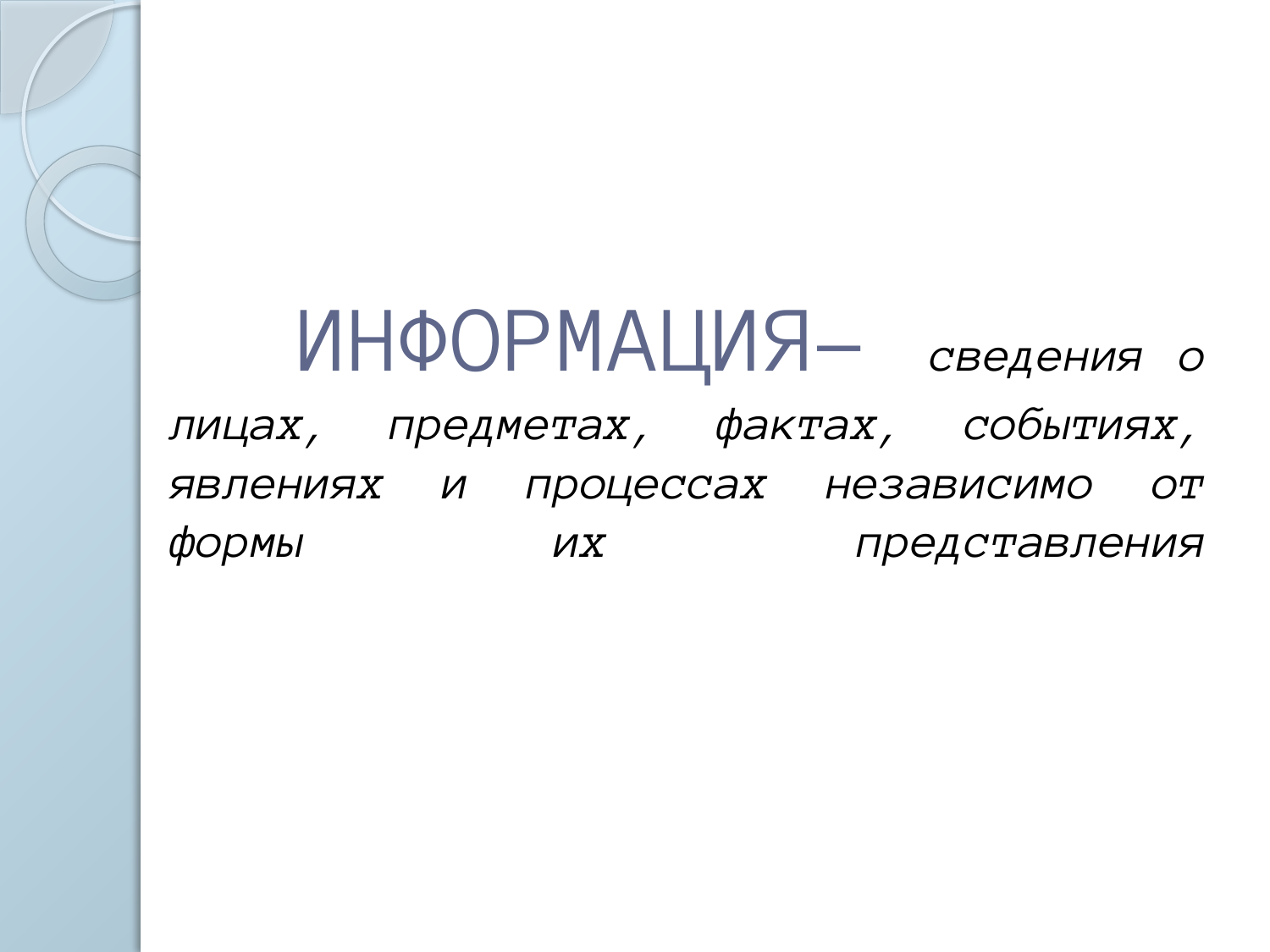

# ИНФОРМАЦИЯ- сведения о лицах, предметах, фактах, событиях, явлениях и процессах независимо от формы их представления